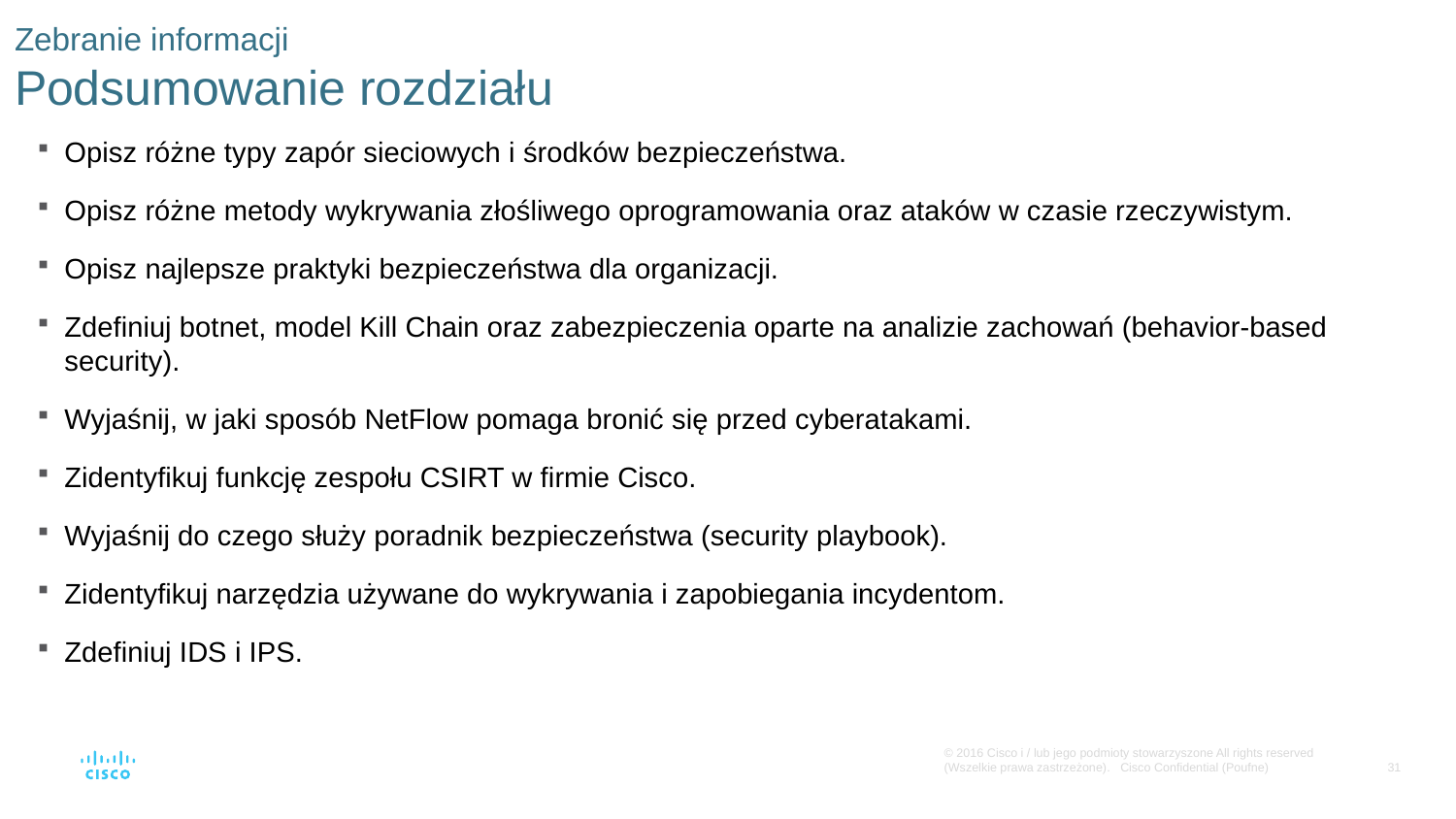

# Zebranie informacji Podsumowanie rozdziału
Opisz różne typy zapór sieciowych i środków bezpieczeństwa.
Opisz różne metody wykrywania złośliwego oprogramowania oraz ataków w czasie rzeczywistym.
Opisz najlepsze praktyki bezpieczeństwa dla organizacji.
Zdefiniuj botnet, model Kill Chain oraz zabezpieczenia oparte na analizie zachowań (behavior-based security).
Wyjaśnij, w jaki sposób NetFlow pomaga bronić się przed cyberatakami.
Zidentyfikuj funkcję zespołu CSIRT w firmie Cisco.
Wyjaśnij do czego służy poradnik bezpieczeństwa (security playbook).
Zidentyfikuj narzędzia używane do wykrywania i zapobiegania incydentom.
Zdefiniuj IDS i IPS.